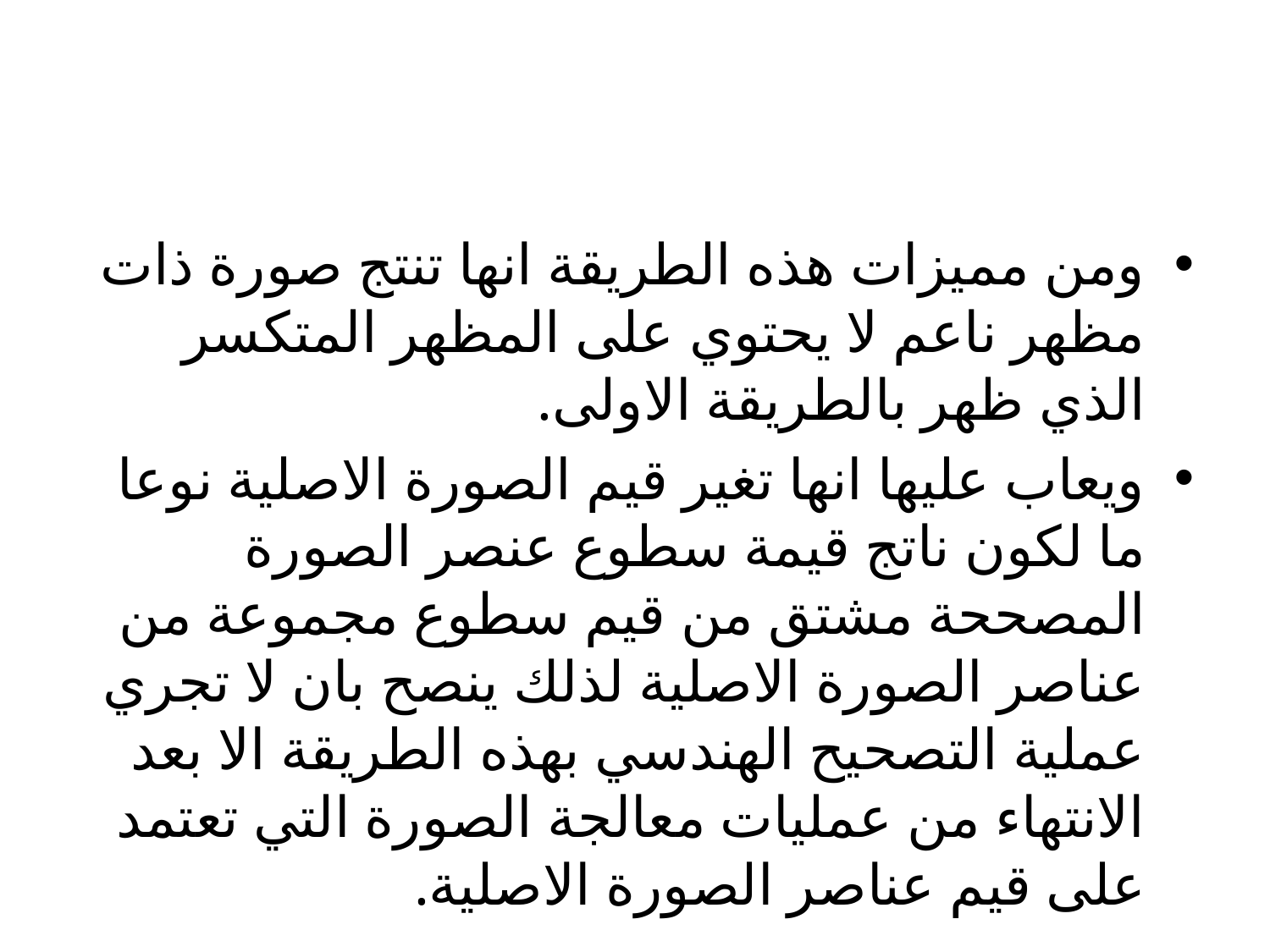

ومن مميزات هذه الطريقة انها تنتج صورة ذات مظهر ناعم لا يحتوي على المظهر المتكسر الذي ظهر بالطريقة الاولى.
ويعاب عليها انها تغير قيم الصورة الاصلية نوعا ما لكون ناتج قيمة سطوع عنصر الصورة المصححة مشتق من قيم سطوع مجموعة من عناصر الصورة الاصلية لذلك ينصح بان لا تجري عملية التصحيح الهندسي بهذه الطريقة الا بعد الانتهاء من عمليات معالجة الصورة التي تعتمد على قيم عناصر الصورة الاصلية.